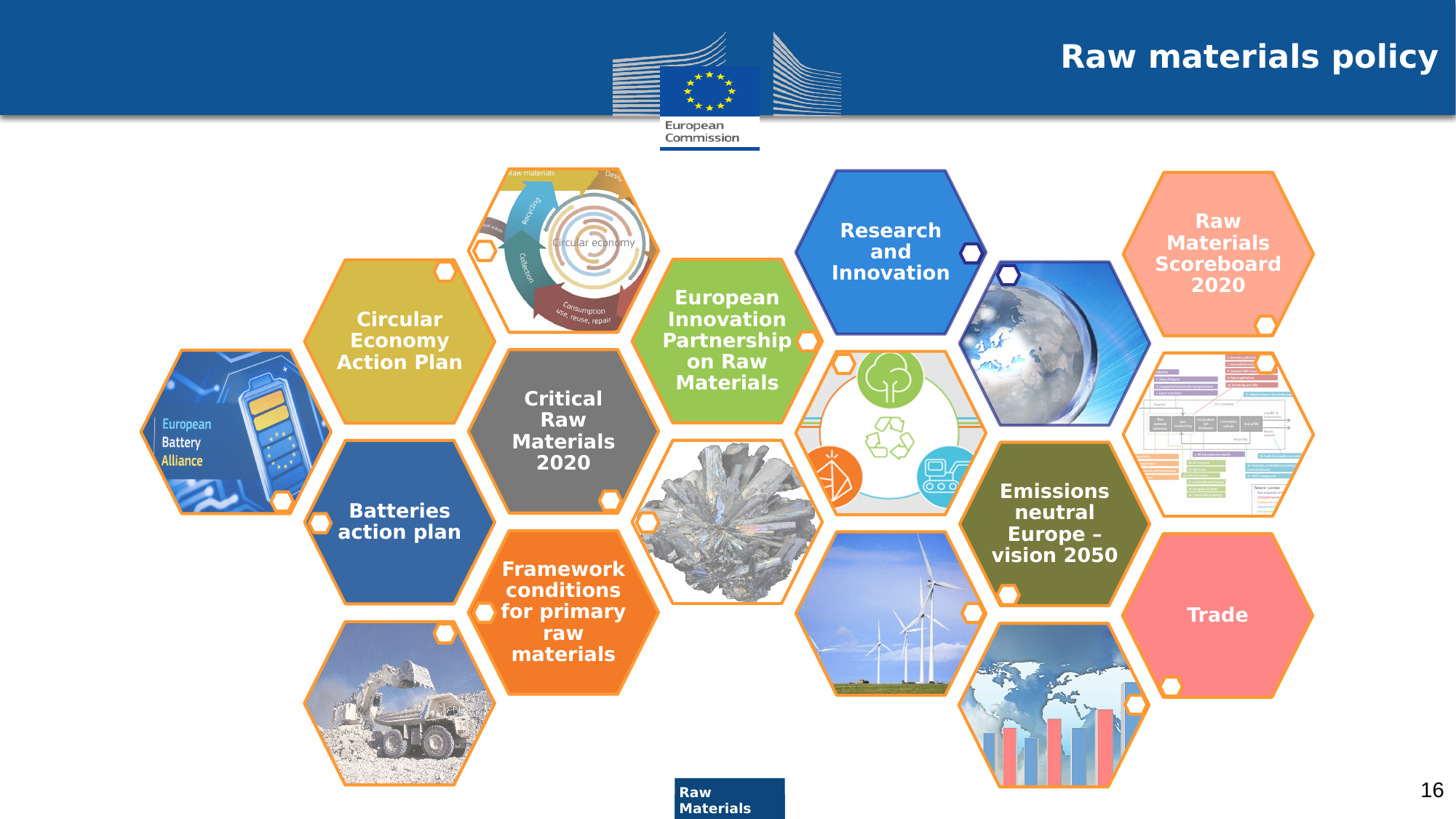

Raw materials policy
Batteries action plan
Critical Raw Materials 2020
Circular Economy Action Plan
European Innovation Partnership on Raw Materials
Research and Innovation
Emissions neutral Europe – vision 2050
Framework conditions for primary raw materials
Trade
Raw Materials Scoreboard 2020
16